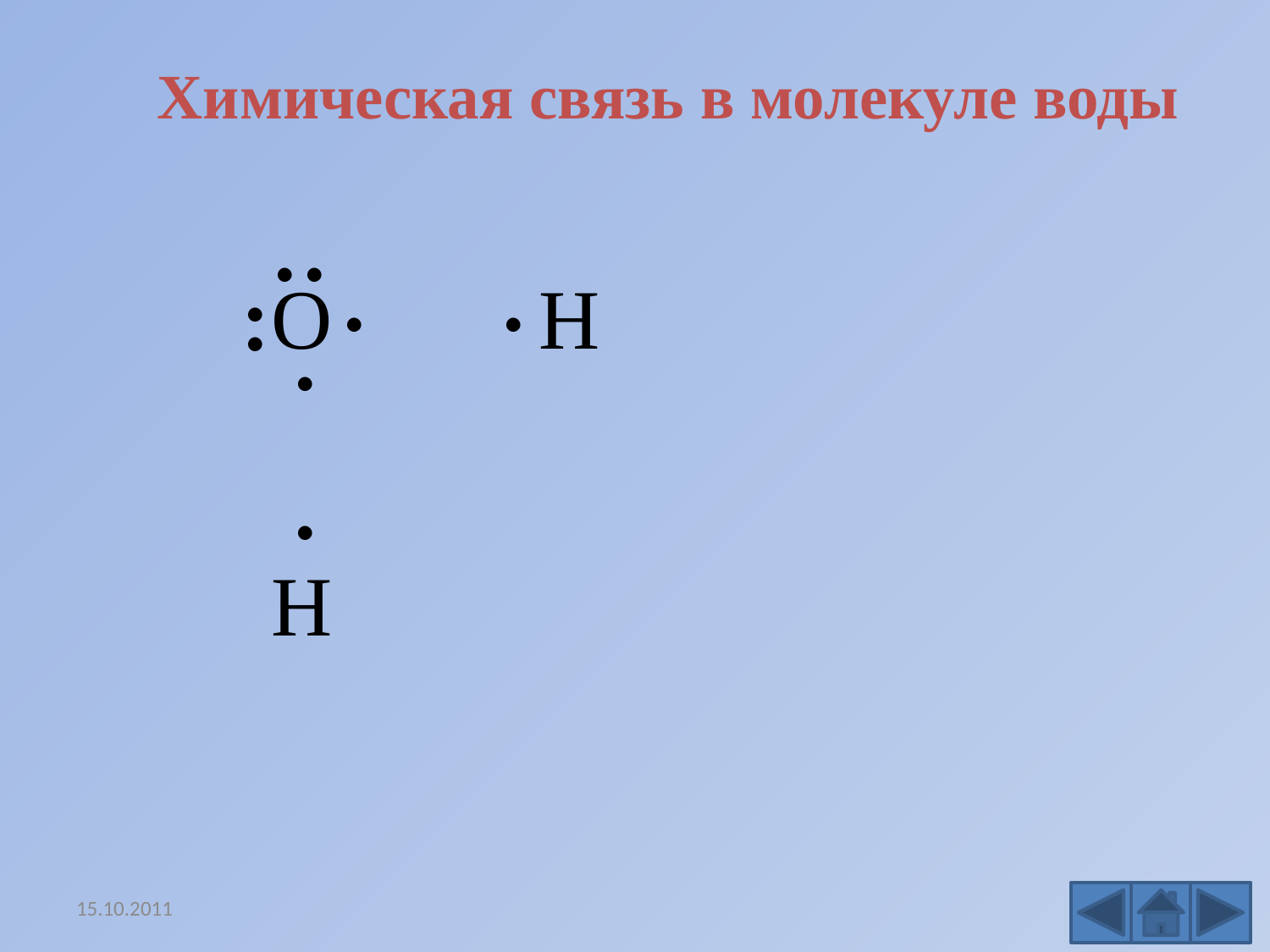

Химическая связь в молекуле воды
..
.
.
.
.
O
H
.
.
H
15.10.2011